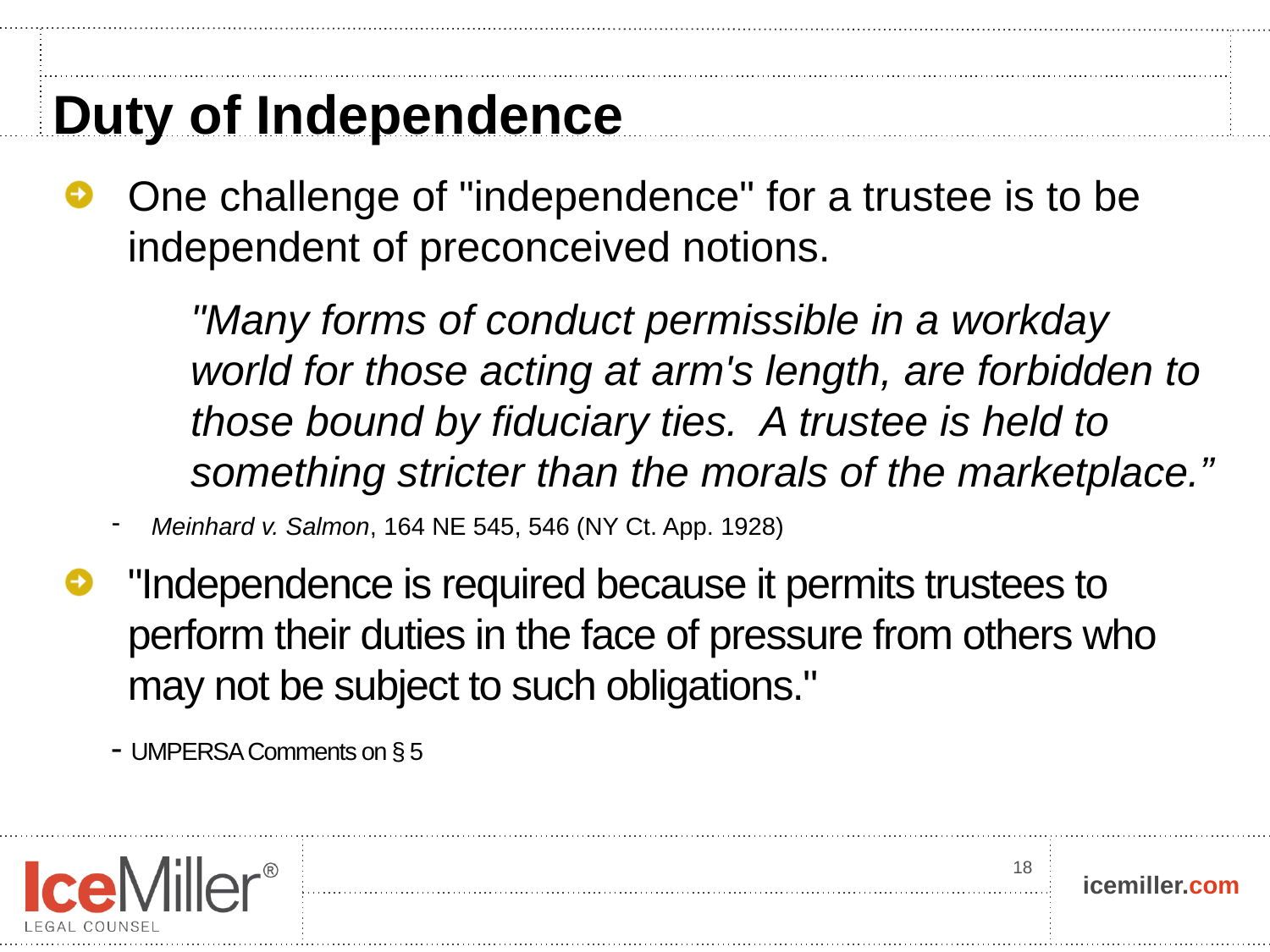

# Duty of Independence
One challenge of "independence" for a trustee is to be independent of preconceived notions.
"Many forms of conduct permissible in a workday world for those acting at arm's length, are forbidden to those bound by fiduciary ties.  A trustee is held to something stricter than the morals of the marketplace.”
Meinhard v. Salmon, 164 NE 545, 546 (NY Ct. App. 1928)
"Independence is required because it permits trustees to perform their duties in the face of pressure from others who may not be subject to such obligations."
- UMPERSA Comments on § 5

18